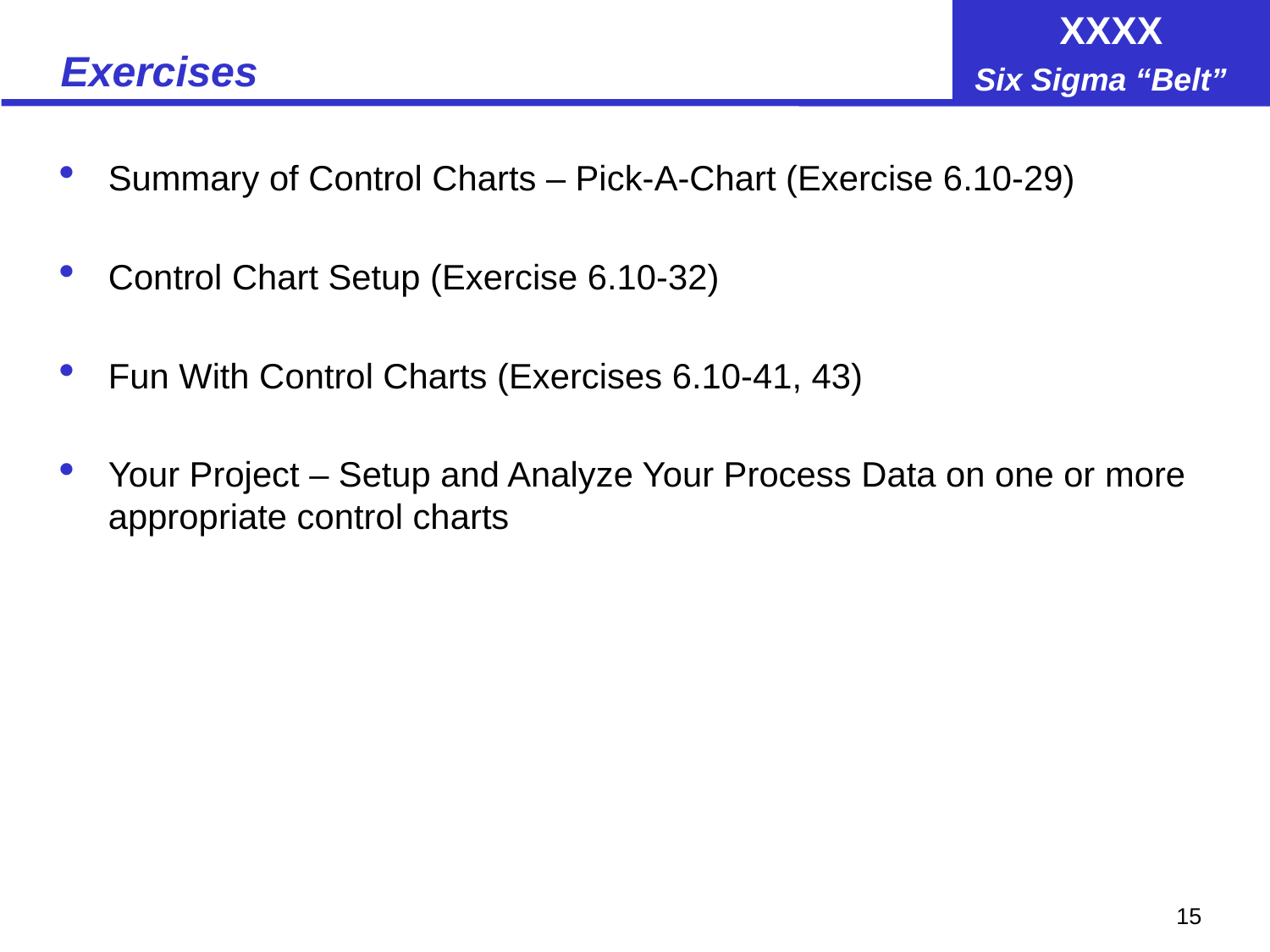

# Exercises
Summary of Control Charts – Pick-A-Chart (Exercise 6.10-29)

Control Chart Setup (Exercise 6.10-32)

Fun With Control Charts (Exercises 6.10-41, 43)

Your Project – Setup and Analyze Your Process Data on one or more appropriate control charts